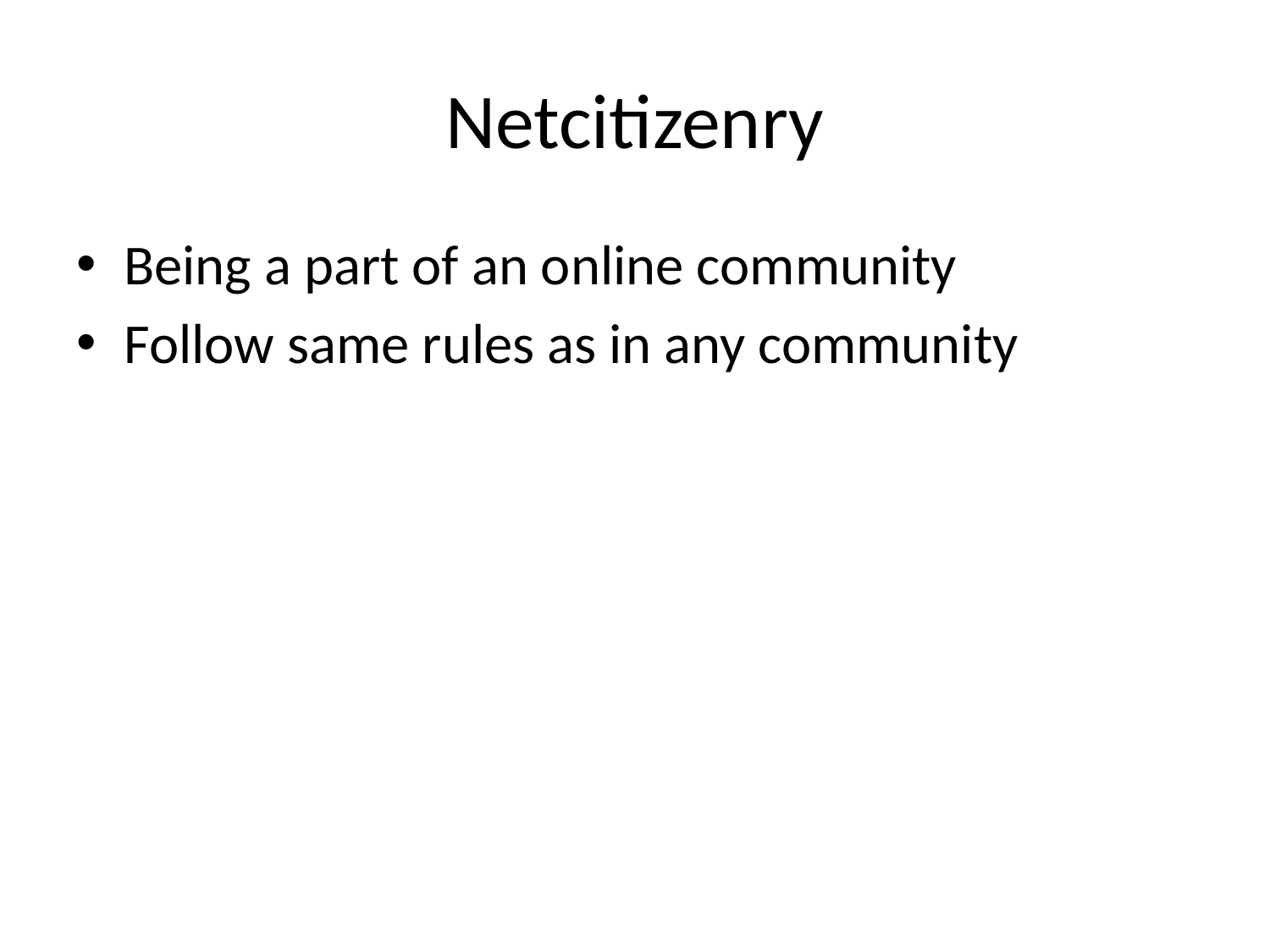

# Netcitizenry
Being a part of an online community
Follow same rules as in any community